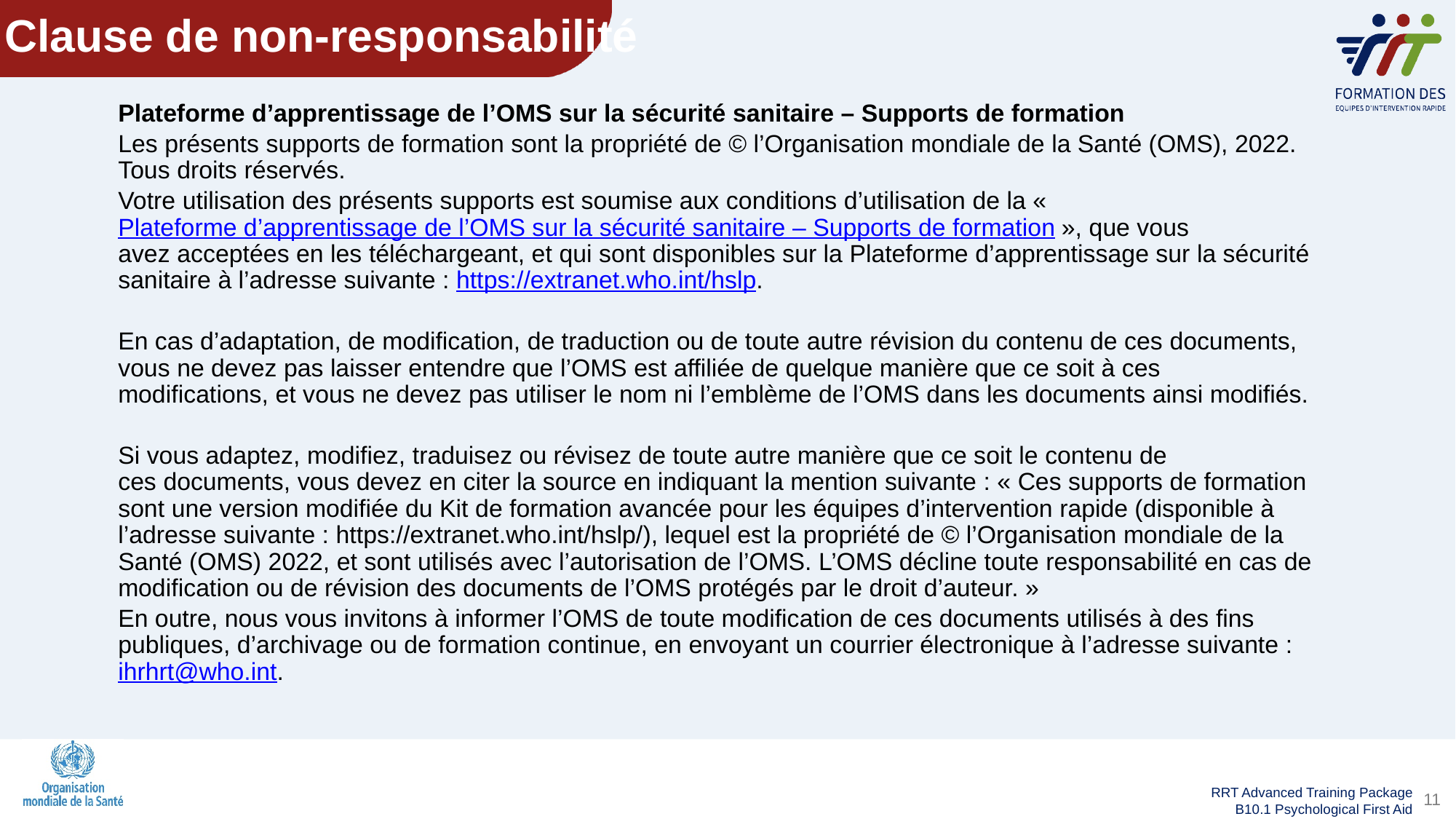

Plateforme d’apprentissage de l’OMS sur la sécurité sanitaire – Supports de formation​
Les présents supports de formation sont la propriété de © l’Organisation mondiale de la Santé (OMS), 2022. Tous droits réservés.​
Votre utilisation des présents supports est soumise aux conditions d’utilisation de la « Plateforme d’apprentissage de l’OMS sur la sécurité sanitaire – Supports de formation », que vous avez acceptées en les téléchargeant, et qui sont disponibles sur la Plateforme d’apprentissage sur la sécurité sanitaire à l’adresse suivante : https://extranet.who.int/hslp.  ​
​
En cas d’adaptation, de modification, de traduction ou de toute autre révision du contenu de ces documents, vous ne devez pas laisser entendre que l’OMS est affiliée de quelque manière que ce soit à ces modifications, et vous ne devez pas utiliser le nom ni l’emblème de l’OMS dans les documents ainsi modifiés. ​
​
Si vous adaptez, modifiez, traduisez ou révisez de toute autre manière que ce soit le contenu de ces documents, vous devez en citer la source en indiquant la mention suivante : « Ces supports de formation sont une version modifiée du Kit de formation avancée pour les équipes d’intervention rapide (disponible à l’adresse suivante : https://extranet.who.int/hslp/), lequel est la propriété de © l’Organisation mondiale de la Santé (OMS) 2022, et sont utilisés avec l’autorisation de l’OMS. L’OMS décline toute responsabilité en cas de modification ou de révision des documents de l’OMS protégés par le droit d’auteur. »  ​
En outre, nous vous invitons à informer l’OMS de toute modification de ces documents utilisés à des fins publiques, d’archivage ou de formation continue, en envoyant un courrier électronique à l’adresse suivante : ihrhrt@who.int.